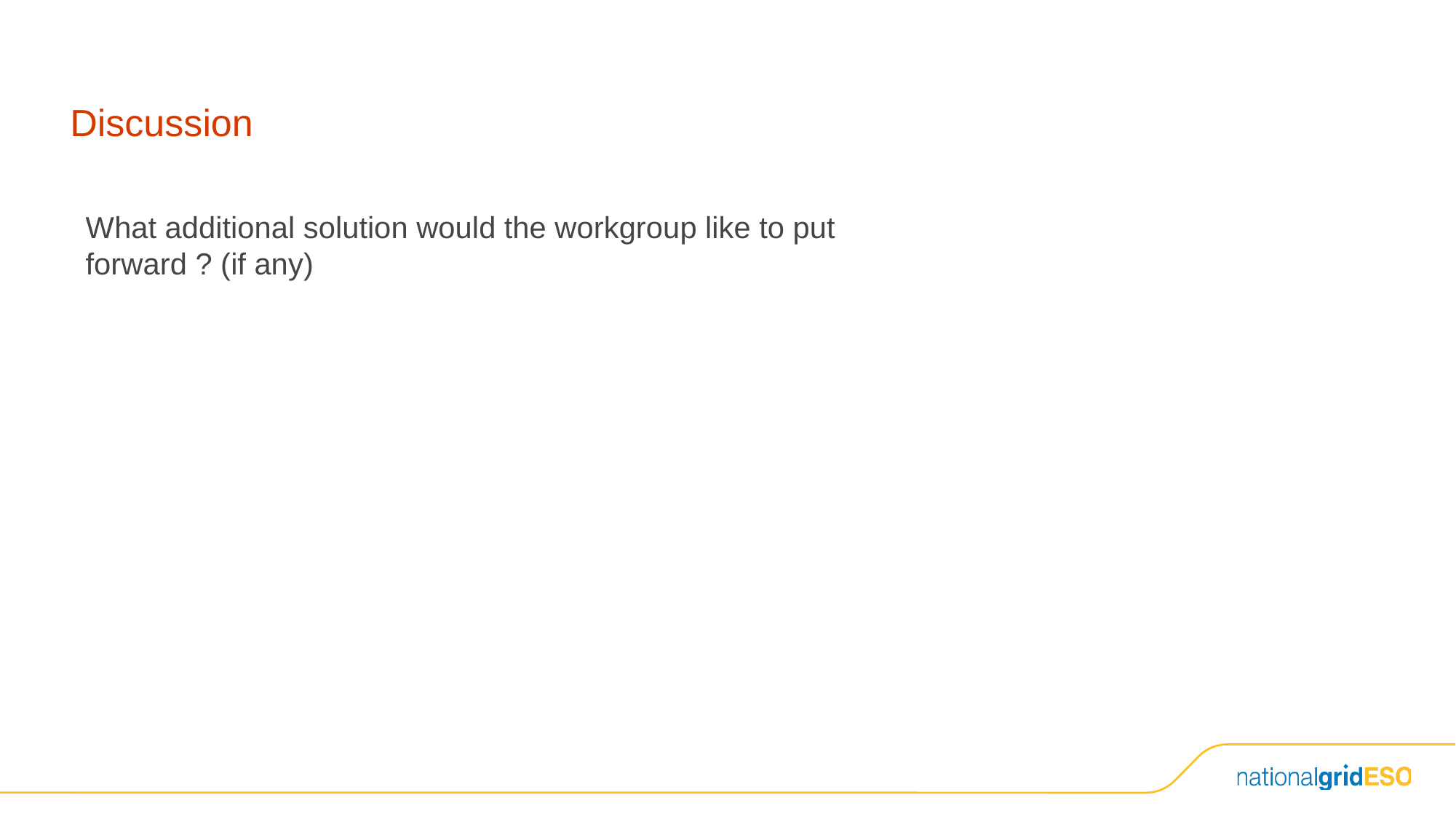

# Discussion
What additional solution would the workgroup like to put forward ? (if any)